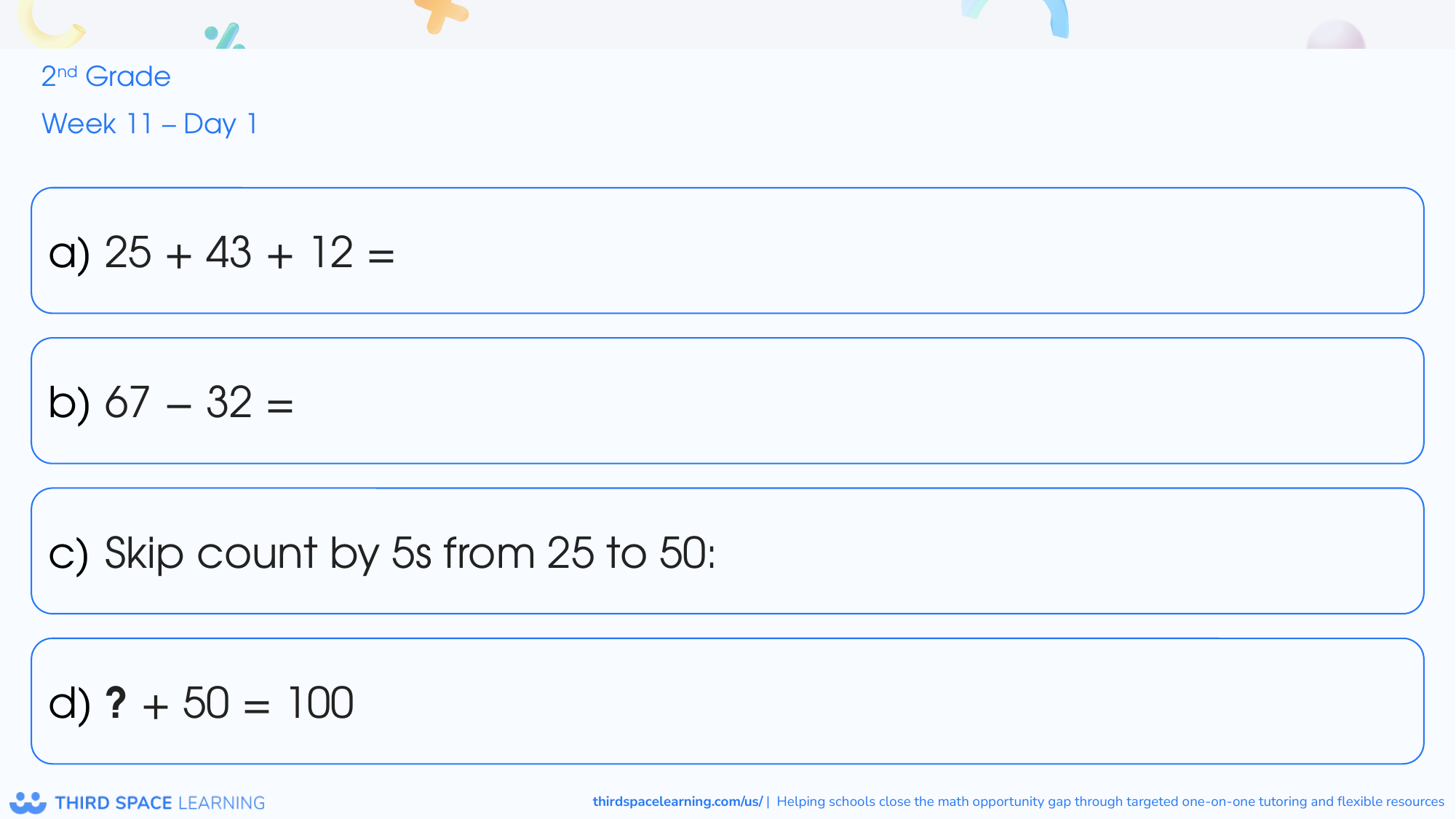

2nd Grade
Week 11 – Day 1
25 + 43 + 12 =
67 − 32 =
Skip count by 5s from 25 to 50:
? + 50 = 100